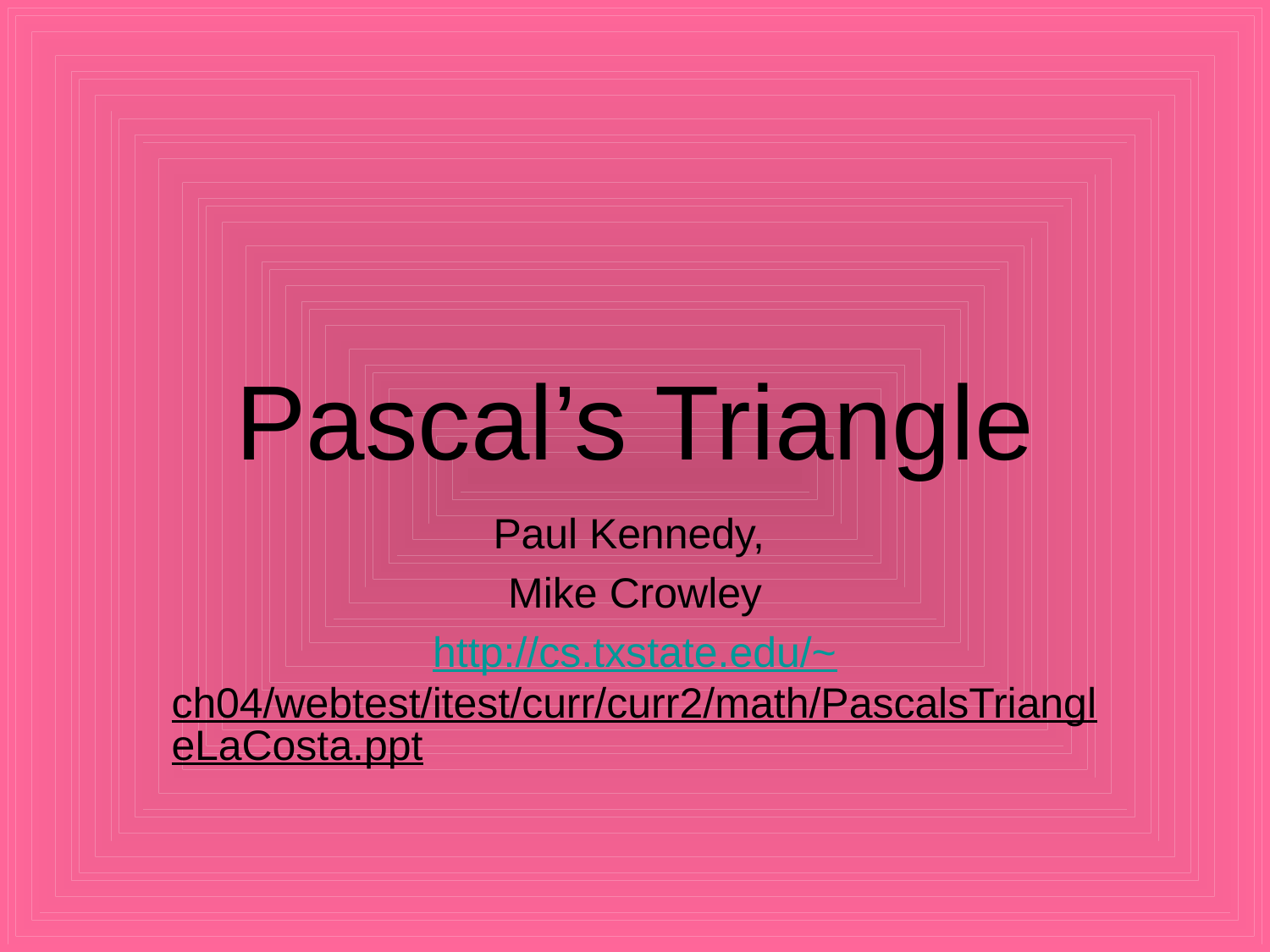

# Pascal’s Triangle
Paul Kennedy,
Mike Crowley
http://cs.txstate.edu/~ch04/webtest/itest/curr/curr2/math/PascalsTriangleLaCosta.ppt